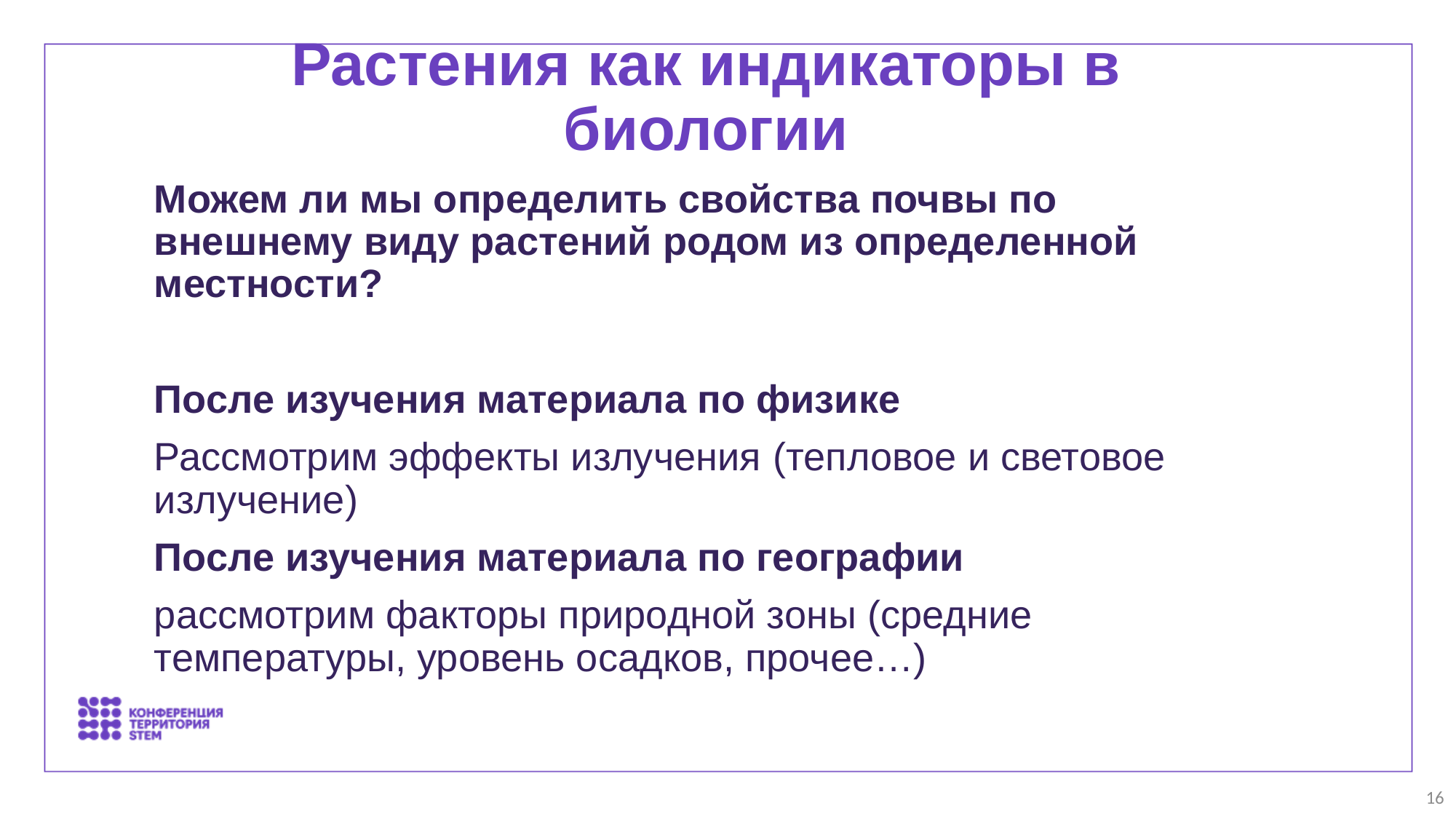

Растения как индикаторы в биологии
Можем ли мы определить свойства почвы по внешнему виду растений родом из определенной местности?

После изучения материала по физике
Рассмотрим эффекты излучения (тепловое и световое излучение)
После изучения материала по географии
рассмотрим факторы природной зоны (средние температуры, уровень осадков, прочее…)
16